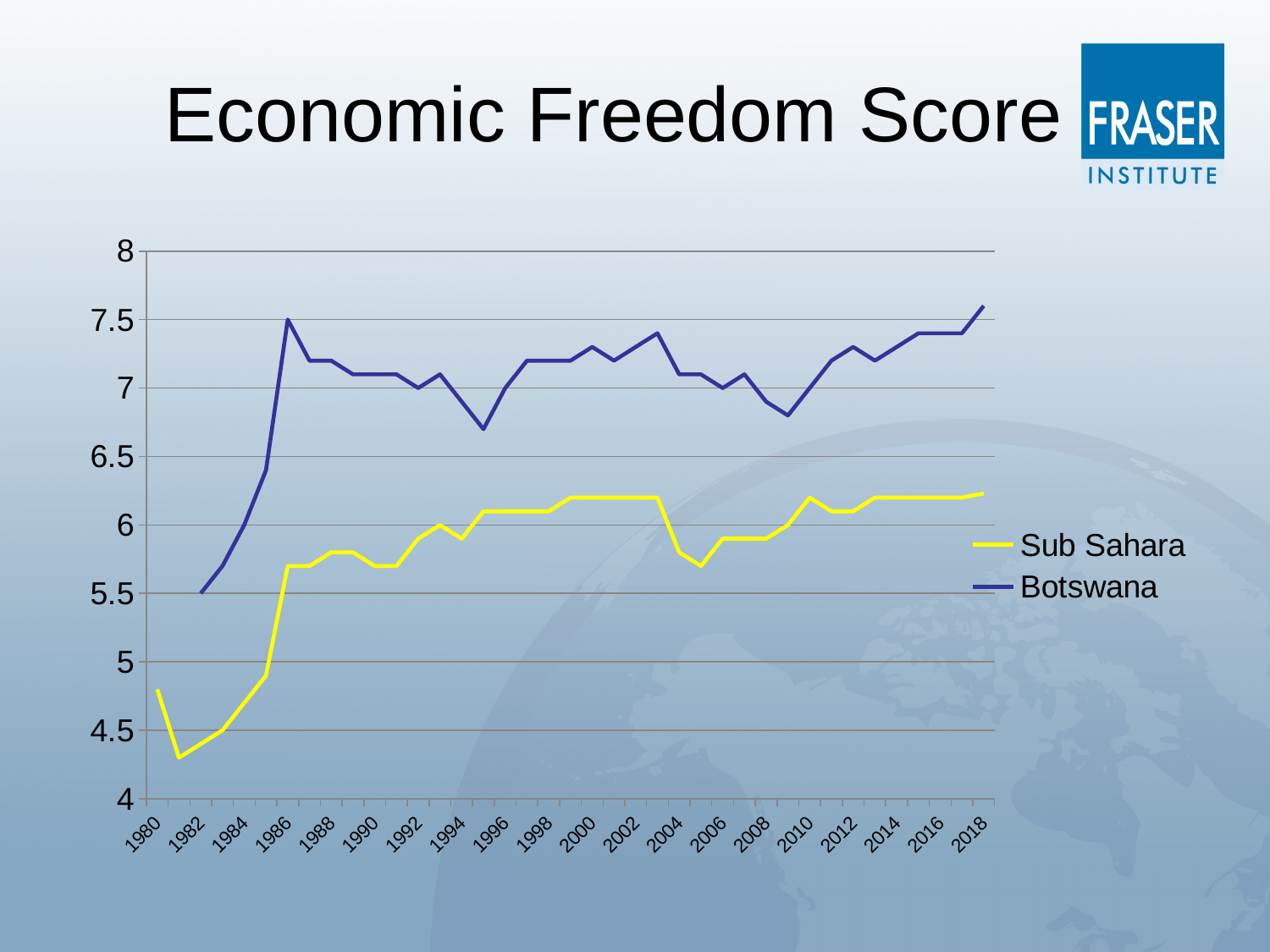

# Economic Freedom Score

### Chart

| Category | Sub Sahara | Botswana |
|---|---|---|
| 1980 | 4.8 | None |
| 1981 | 4.3 | None |
| 1982 | 4.4 | 5.5 |
| 1983 | 4.5 | 5.7 |
| 1984 | 4.7 | 6.0 |
| 1985 | 4.9 | 6.4 |
| 1986 | 5.7 | 7.5 |
| 1987 | 5.7 | 7.2 |
| 1988 | 5.8 | 7.2 |
| 1989 | 5.8 | 7.1 |
| 1990 | 5.7 | 7.1 |
| 1991 | 5.7 | 7.1 |
| 1992 | 5.9 | 7.0 |
| 1993 | 6.0 | 7.1 |
| 1994 | 5.9 | 6.9 |
| 1995 | 6.1 | 6.7 |
| 1996 | 6.1 | 7.0 |
| 1997 | 6.1 | 7.2 |
| 1998 | 6.1 | 7.2 |
| 1999 | 6.2 | 7.2 |
| 2000 | 6.2 | 7.3 |
| 2001 | 6.2 | 7.2 |
| 2002 | 6.2 | 7.3 |
| 2003 | 6.2 | 7.4 |
| 2004 | 5.8 | 7.1 |
| 2005 | 5.7 | 7.1 |
| 2006 | 5.9 | 7.0 |
| 2007 | 5.9 | 7.1 |
| 2008 | 5.9 | 6.9 |
| 2009 | 6.0 | 6.8 |
| 2010 | 6.2 | 7.0 |
| 2011 | 6.1 | 7.2 |
| 2012 | 6.1 | 7.3 |
| 2013 | 6.2 | 7.2 |
| 2014 | 6.2 | 7.3 |
| 2015 | 6.2 | 7.4 |
| 2016 | 6.2 | 7.4 |
| 2017 | 6.2 | 7.4 |
| 2018 | 6.23 | 7.6 |